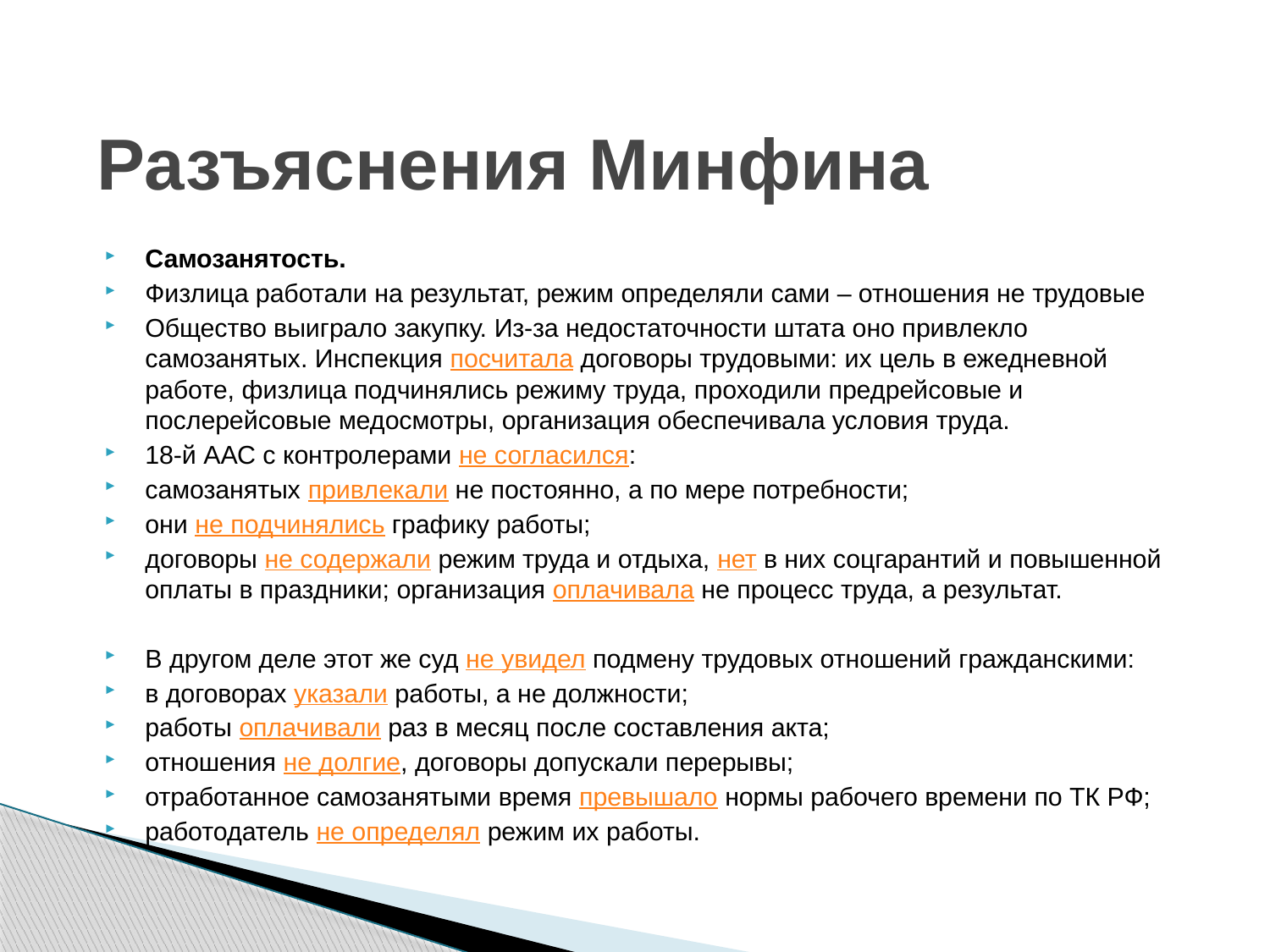

# Разъяснения Минфина
Самозанятость.
Физлица работали на результат, режим определяли сами – отношения не трудовые
Общество выиграло закупку. Из-за недостаточности штата оно привлекло самозанятых. Инспекция посчитала договоры трудовыми: их цель в ежедневной работе, физлица подчинялись режиму труда, проходили предрейсовые и послерейсовые медосмотры, организация обеспечивала условия труда.
18-й ААС с контролерами не согласился:
самозанятых привлекали не постоянно, а по мере потребности;
они не подчинялись графику работы;
договоры не содержали режим труда и отдыха, нет в них соцгарантий и повышенной оплаты в праздники; организация оплачивала не процесс труда, а результат.

В другом деле этот же суд не увидел подмену трудовых отношений гражданскими:
в договорах указали работы, а не должности;
работы оплачивали раз в месяц после составления акта;
отношения не долгие, договоры допускали перерывы;
отработанное самозанятыми время превышало нормы рабочего времени по ТК РФ;
работодатель не определял режим их работы.